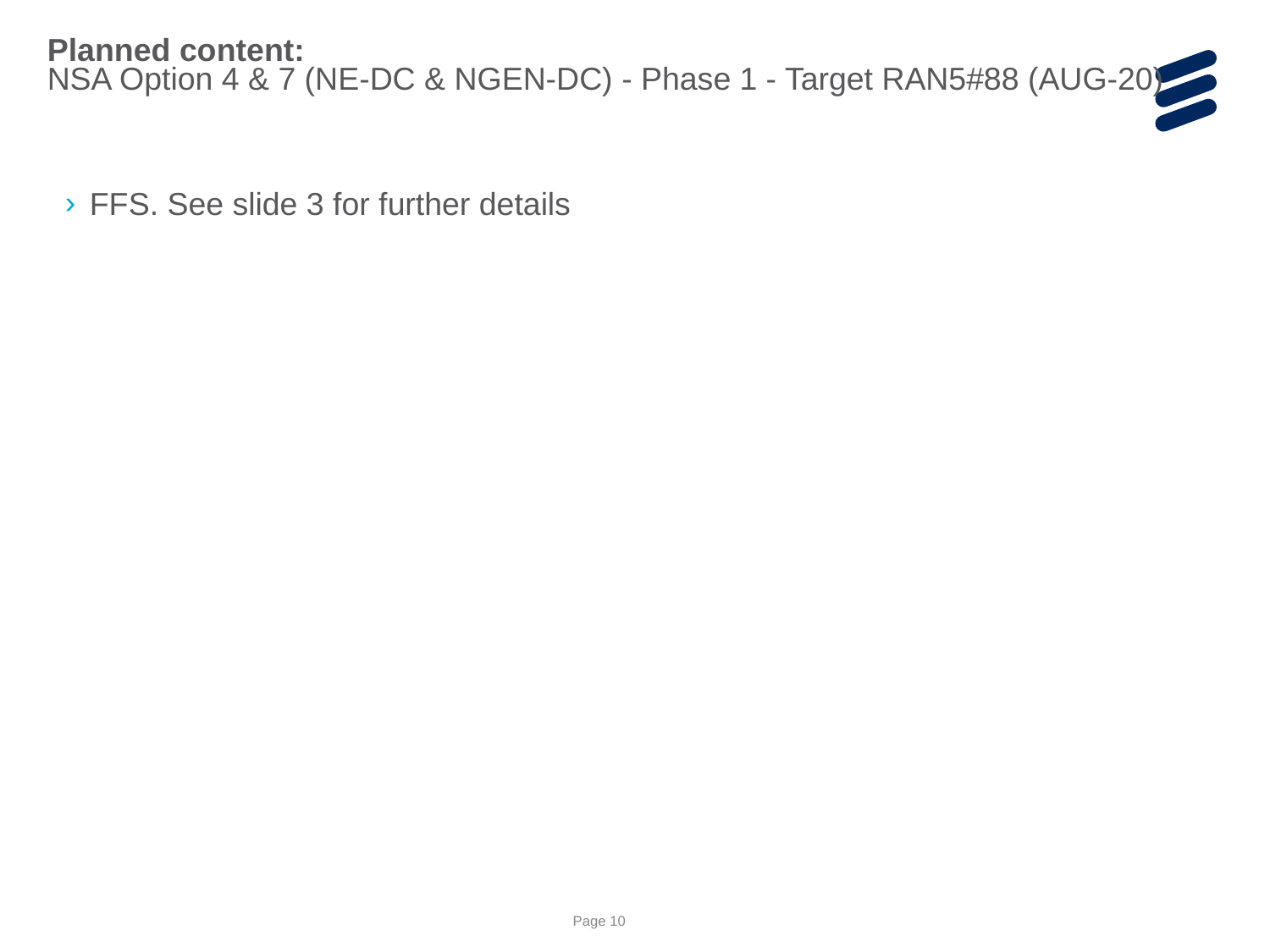

Planned content:
NSA Option 4 & 7 (NE-DC & NGEN-DC) - Phase 1 - Target RAN5#88 (AUG-20)

FFS. See slide 3 for further details